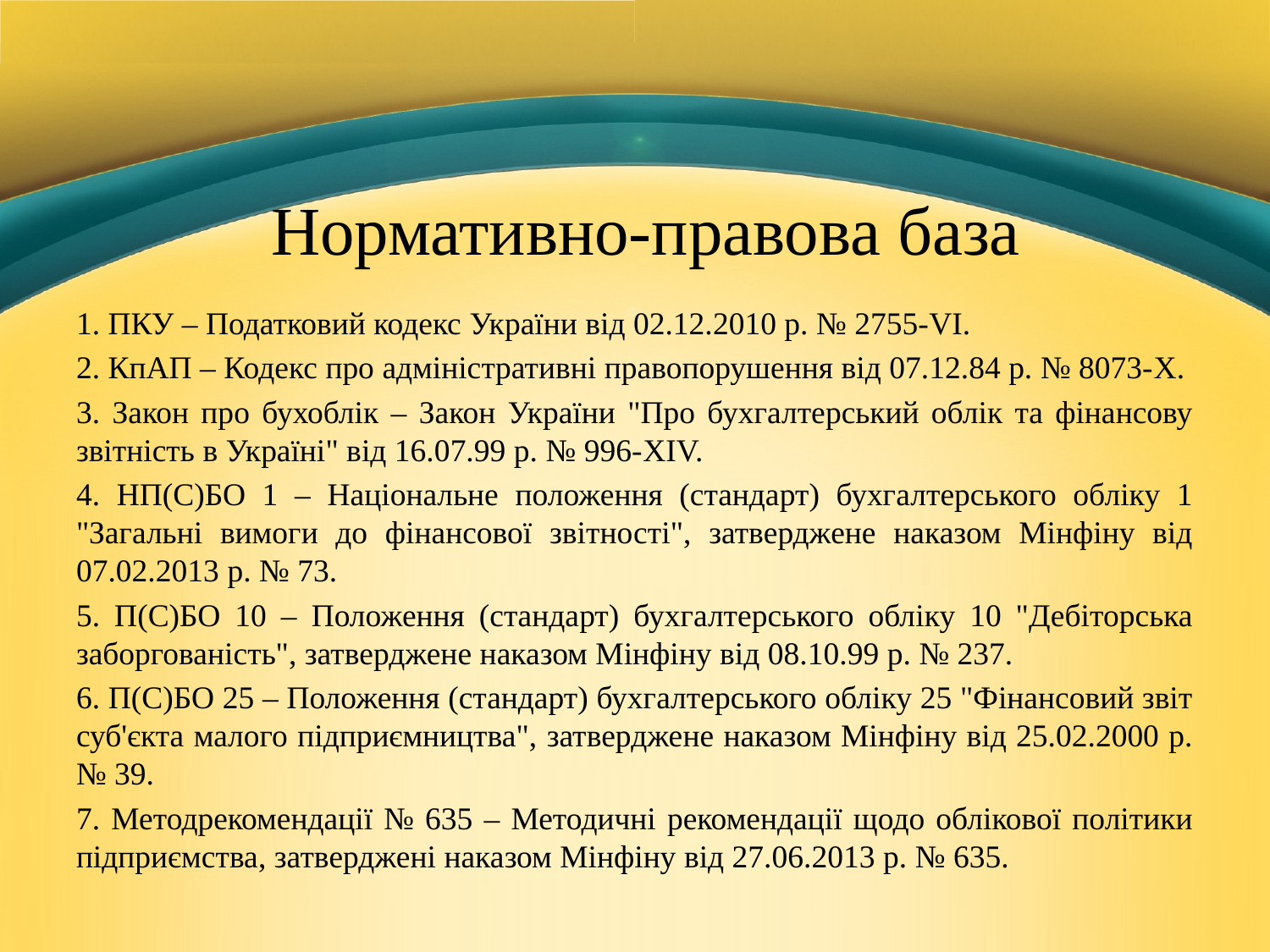

# Нормативно-правова база
1. ПКУ – Податковий кодекс України від 02.12.2010 р. № 2755-VI.
2. КпАП – Кодекс про адміністративні правопорушення від 07.12.84 р. № 8073-X.
3. Закон про бухоблік – Закон України "Про бухгалтерський облік та фінансову звітність в Україні" від 16.07.99 р. № 996-XIV.
4. НП(С)БО 1 – Національне положення (стандарт) бухгалтерського обліку 1 "Загальні вимоги до фінансової звітності", затверджене наказом Мінфіну від 07.02.2013 р. № 73.
5. П(С)БО 10 – Положення (стандарт) бухгалтерського обліку 10 "Дебіторська заборгованість", затверджене наказом Мінфіну від 08.10.99 р. № 237.
6. П(С)БО 25 – Положення (стандарт) бухгалтерського обліку 25 "Фінансовий звіт суб'єкта малого підприємництва", затверджене наказом Мінфіну від 25.02.2000 р. № 39.
7. Методрекомендації № 635 – Методичні рекомендації щодо облікової політики підприємства, затверджені наказом Мінфіну від 27.06.2013 р. № 635.